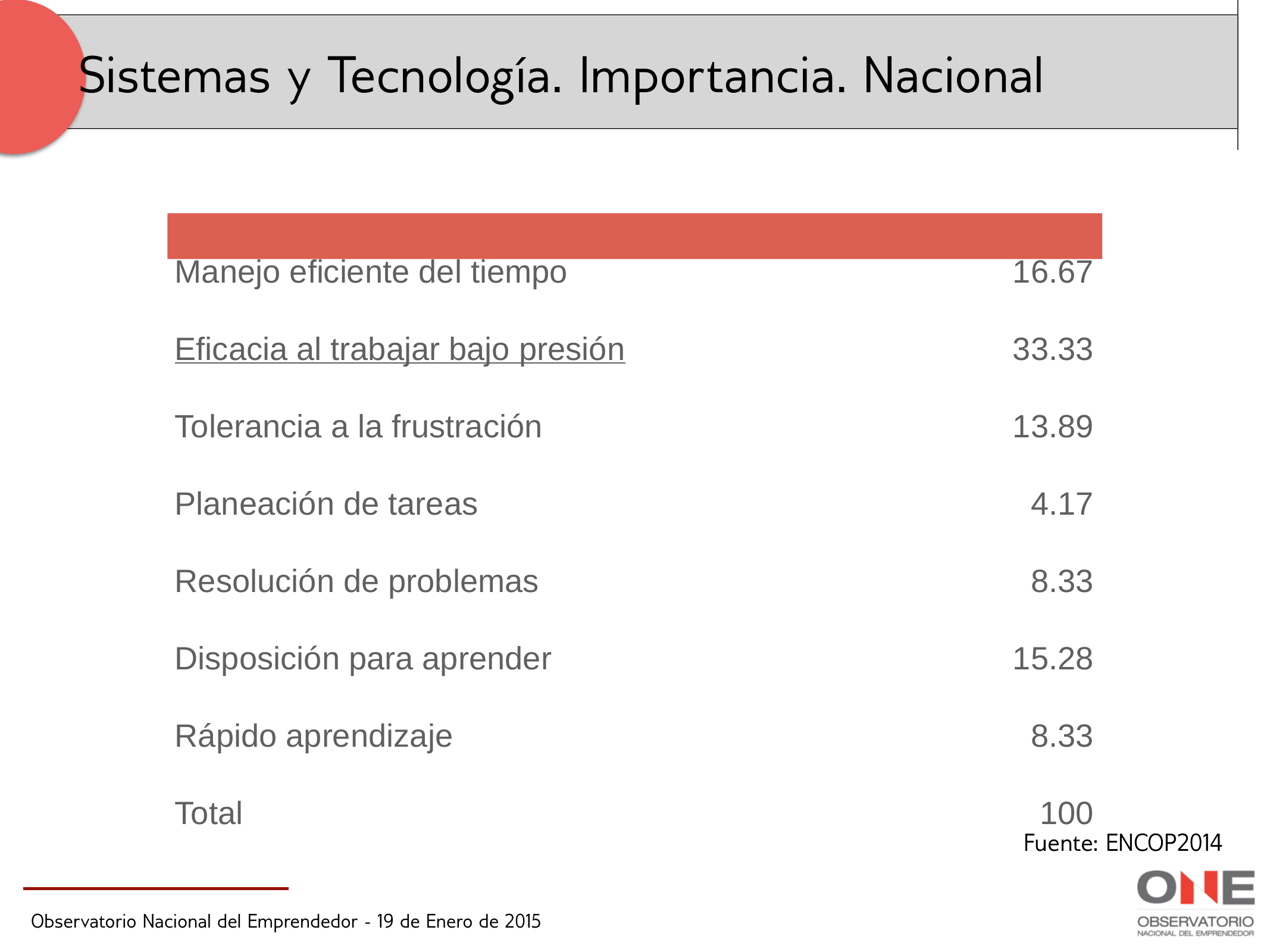

Sistemas y Tecnología. Importancia. Nacional
Eficiencia personal

Manejo eficiente del tiempo

Eficacia al trabajar bajo presión

Tolerancia a la frustración

Planeación de tareas

Resolución de problemas

Disposición para aprender

Rápido aprendizaje

Total
%

16.67

33.33

13.89

4.17

8.33

15.28

8.33

100

Fuente: ENCOP2014